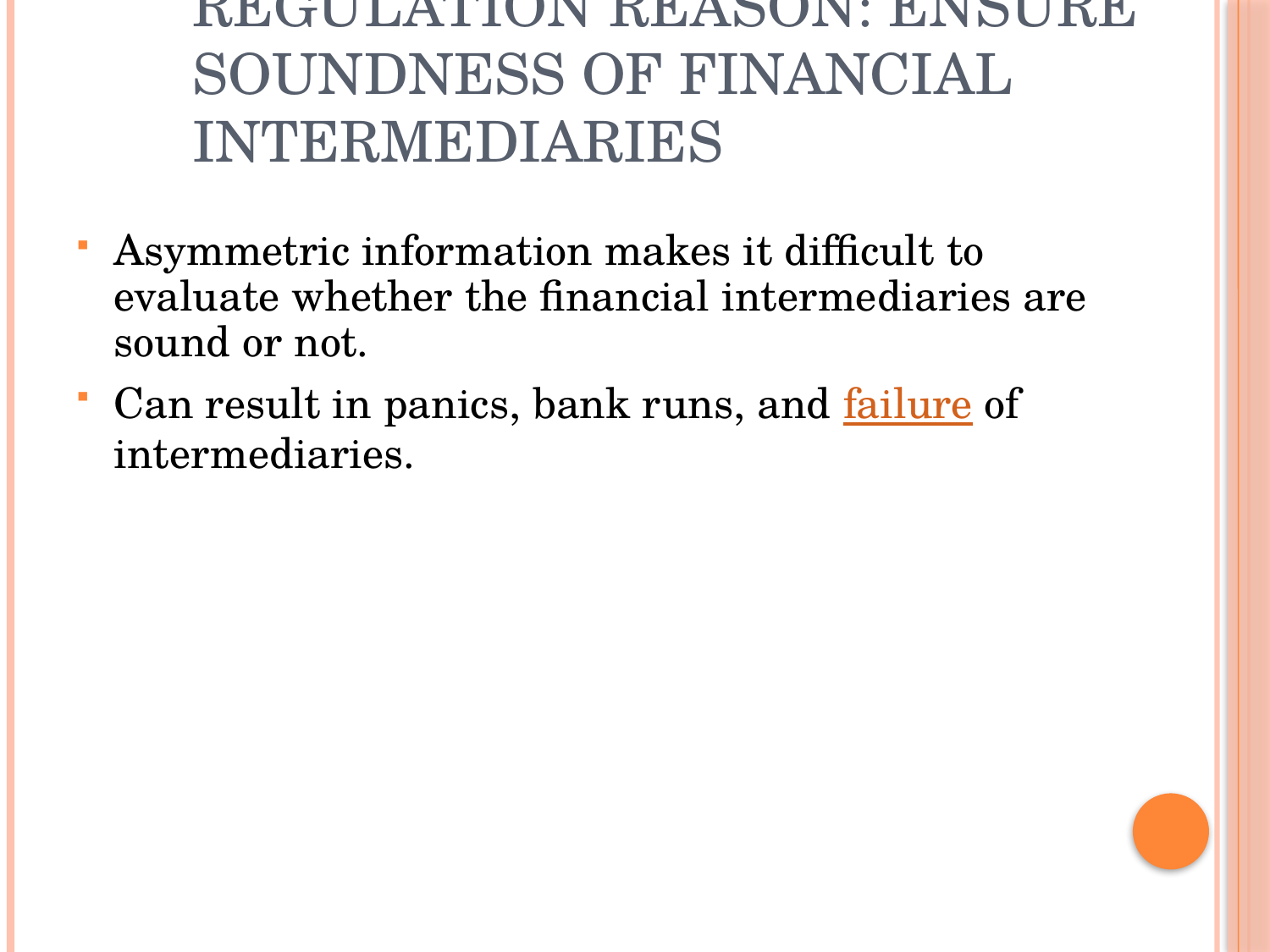

# Regulation Reason: Ensure Soundness of Financial Intermediaries
Asymmetric information makes it difficult to evaluate whether the financial intermediaries are sound or not.
Can result in panics, bank runs, and failure of intermediaries.